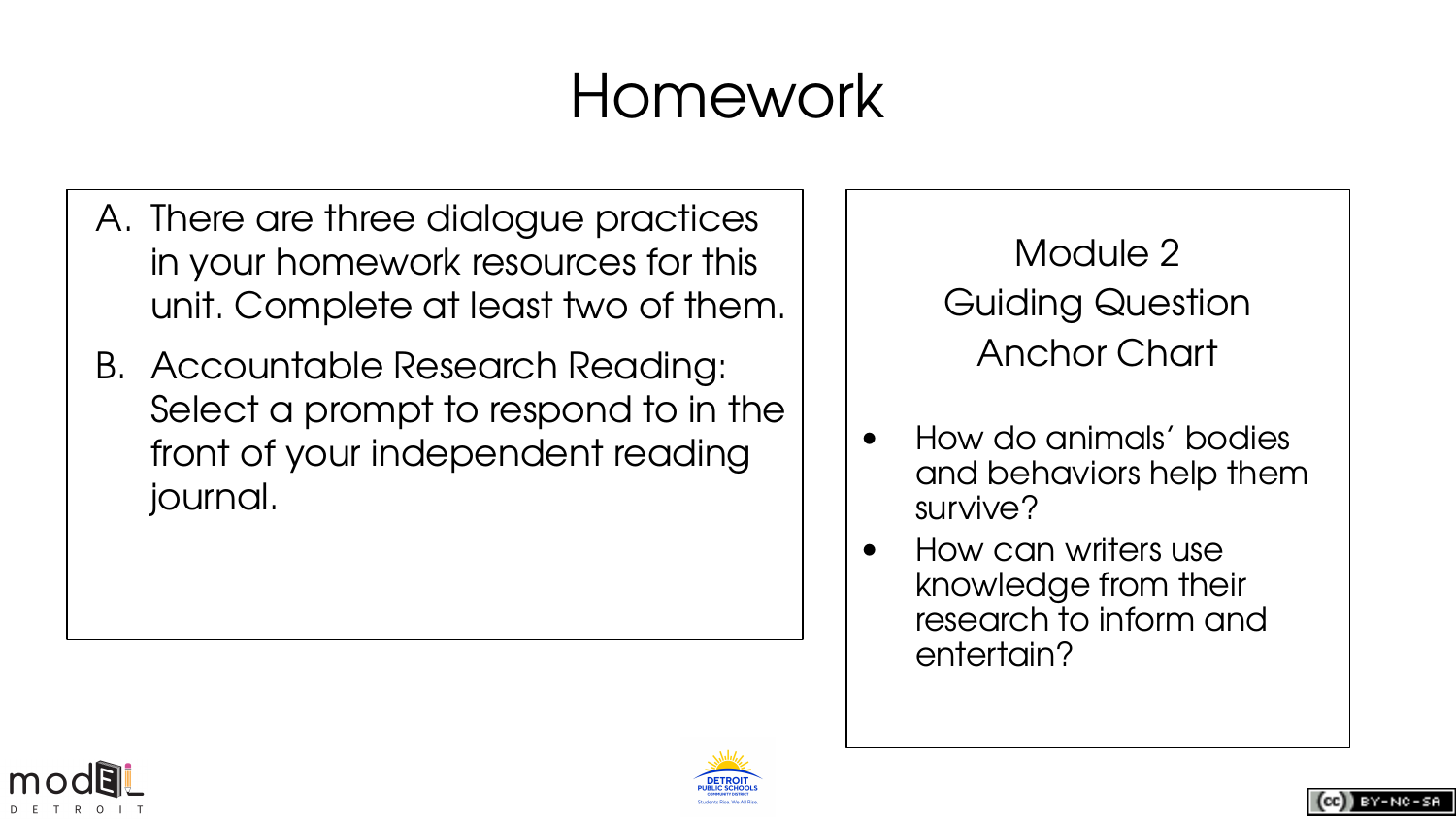

# Homework

Module 2
Guiding Question
Anchor Chart

How do animals’ bodies and behaviors help them survive?
How can writers use knowledge from their research to inform and entertain?

There are three dialogue practices in your homework resources for this unit. Complete at least two of them.
Accountable Research Reading: Select a prompt to respond to in the front of your independent reading journal.